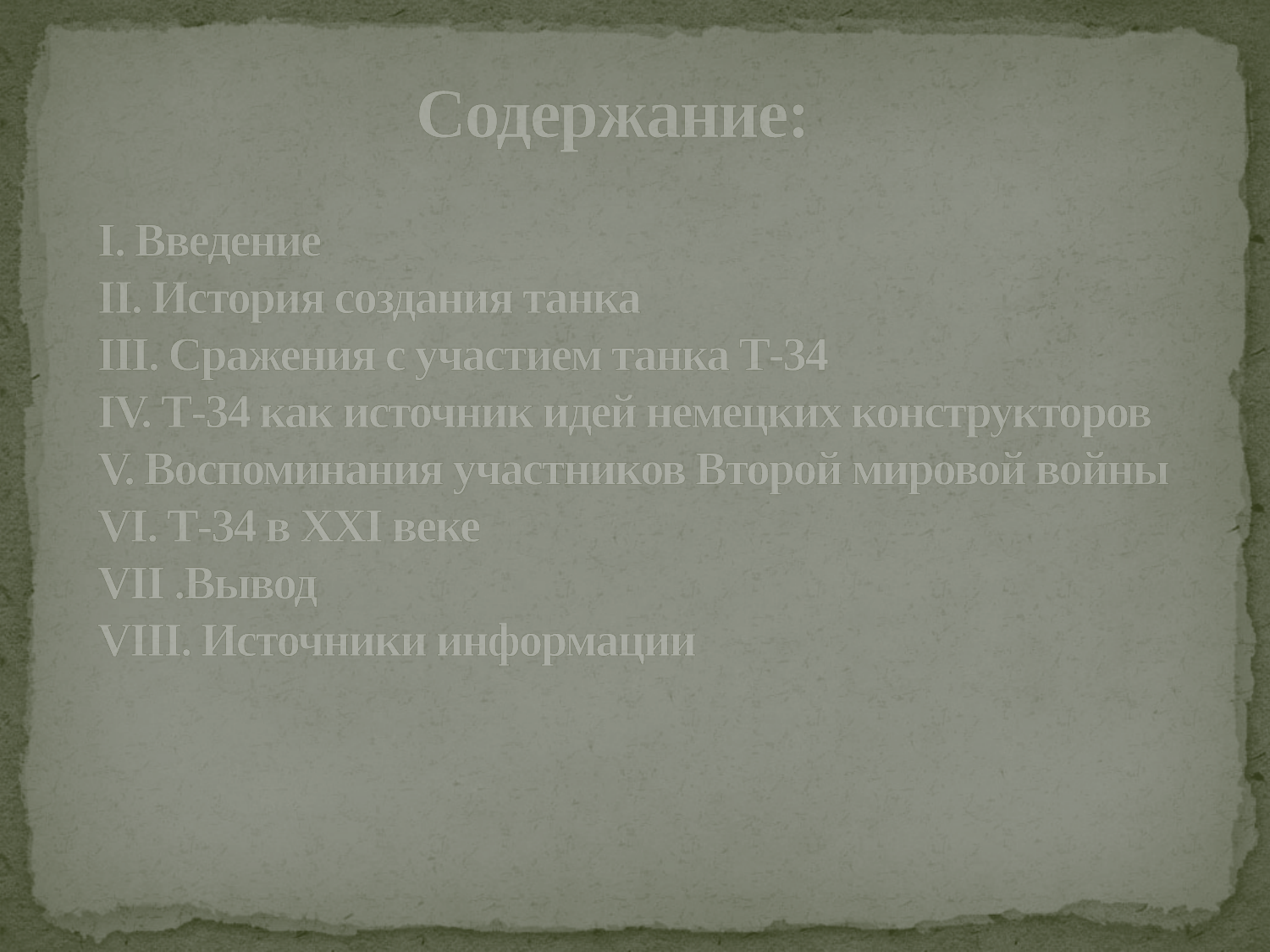

# Содержание: I. Введение II. История создания танка III. Сражения с участием танка Т-34 IV. Т-34 как источник идей немецких конструкторов V. Воспоминания участников Второй мировой войны VI. Т-34 в XXI веке VII .Вывод VIII. Источники информации